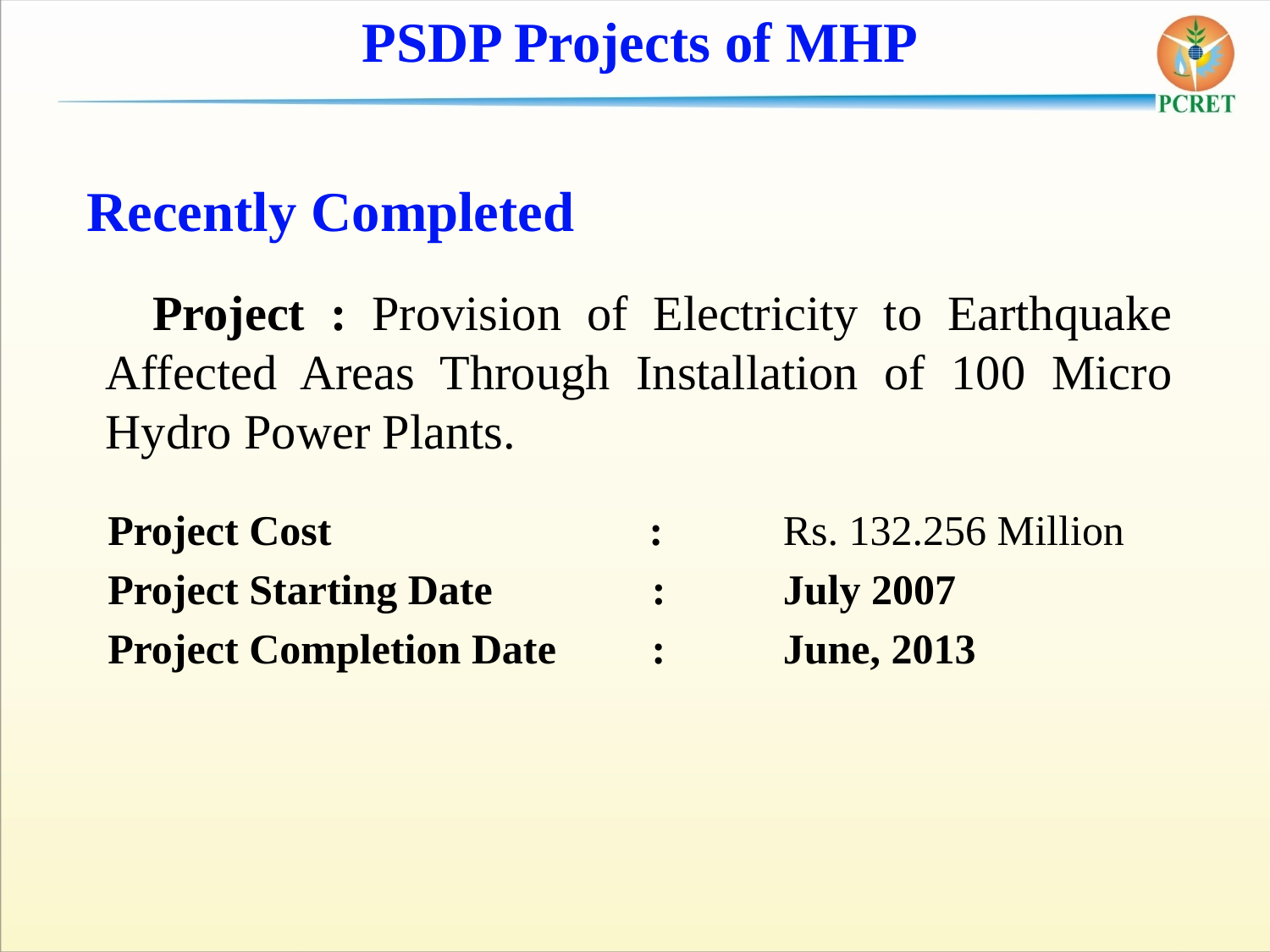

PSDP Projects of MHP
Recently Completed
    Project : Provision of Electricity to Earthquake Affected Areas Through Installation of 100 Micro Hydro Power Plants.

Project Cost                              : 	Rs. 132.256 Million
Project Starting Date               : 	July 2007
Project Completion Date         :	June, 2013